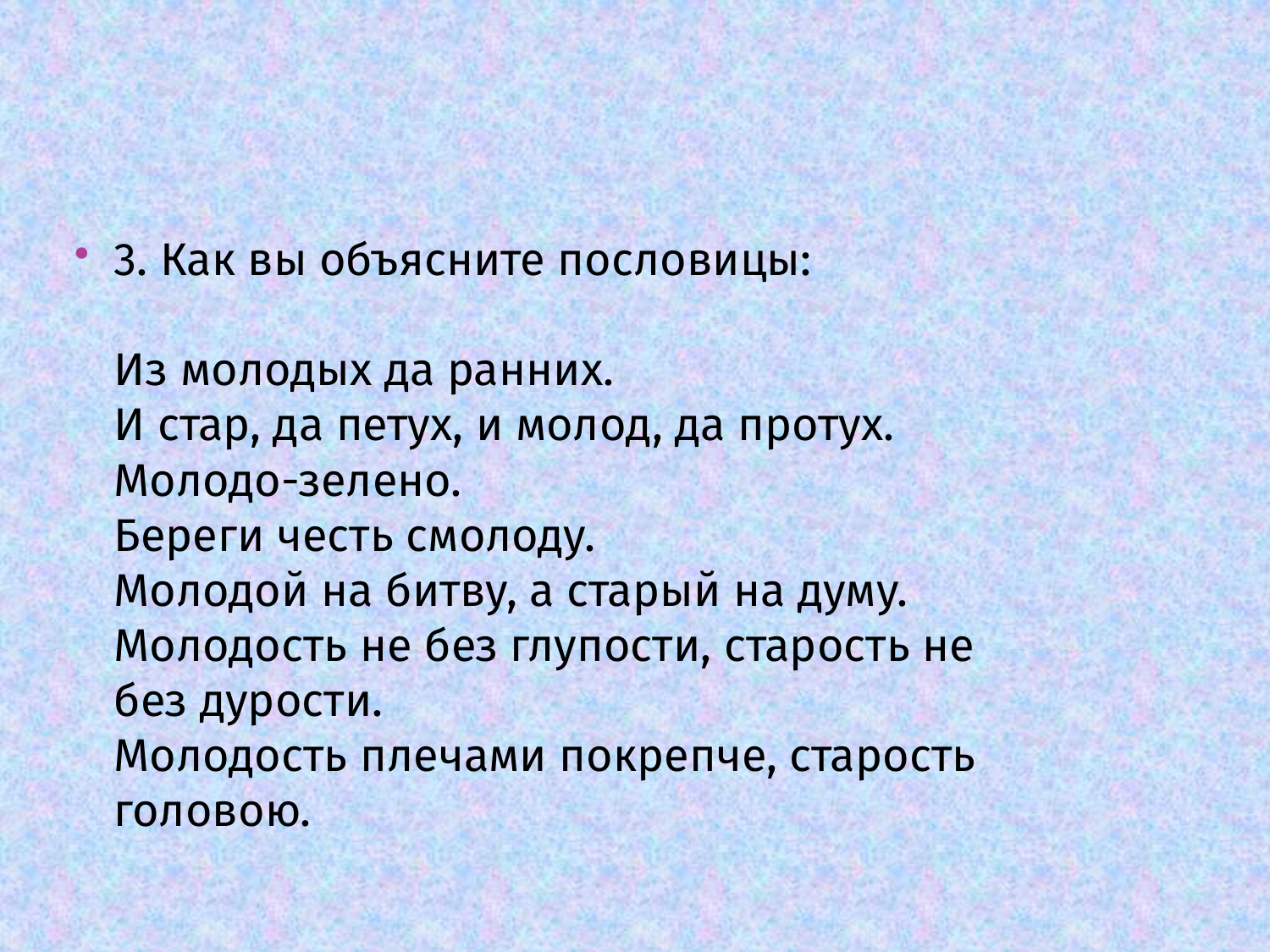

#
3. Как вы объясните пословицы:
Из молодых да ранних.
И стар, да петух, и молод, да протух.
Молодо-зелено.
Береги честь смолоду.
Молодой на битву, а старый на думу.
Молодость не без глупости, старость не без дурости.
Молодость плечами покрепче, старость головою.